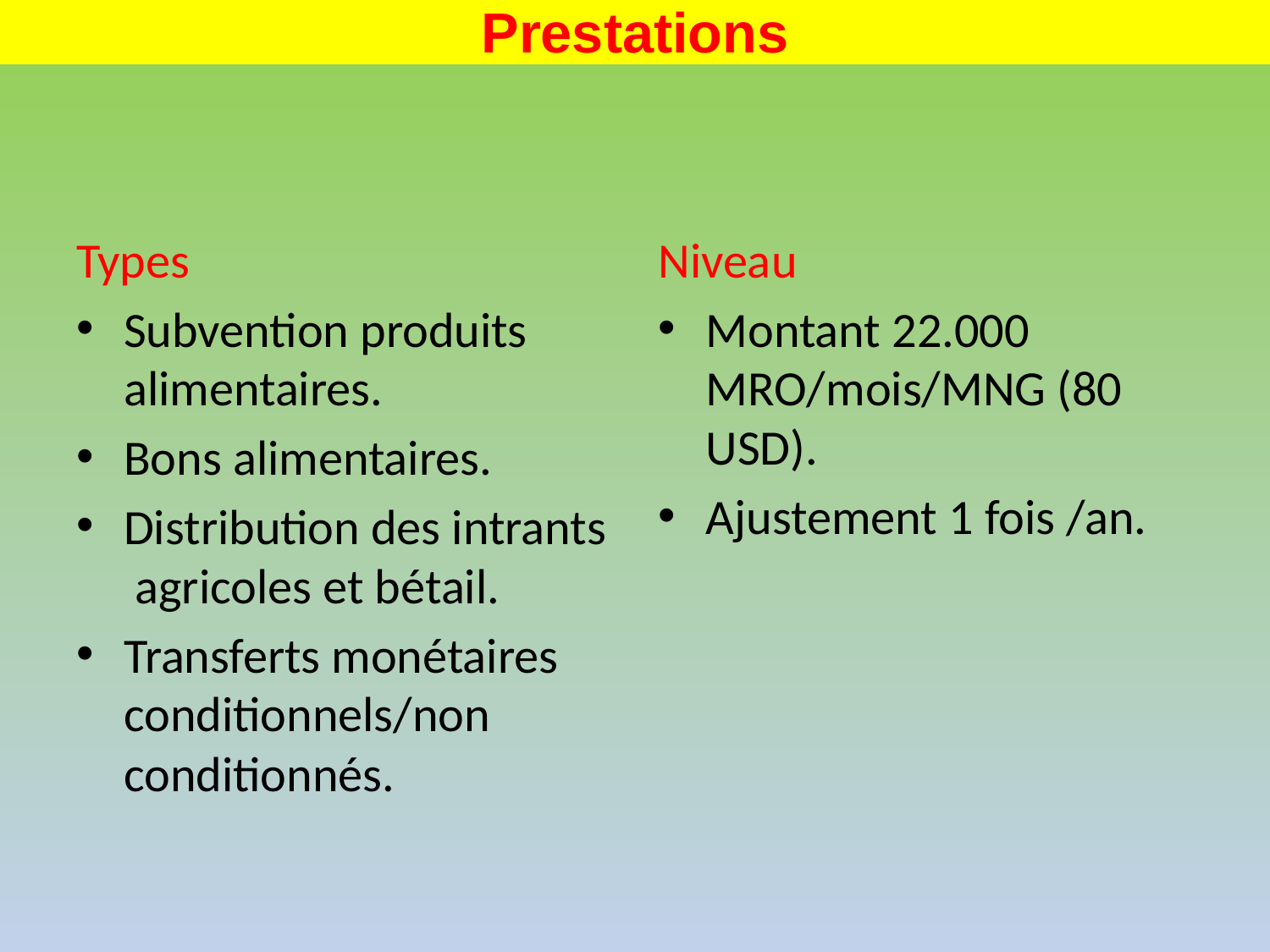

# Prestations
Types
Subvention produits alimentaires.
Bons alimentaires.
Distribution des intrants  agricoles et bétail.
Transferts monétaires conditionnels/non conditionnés.

Niveau
Montant 22.000 MRO/mois/MNG (80 USD).
Ajustement 1 fois /an.